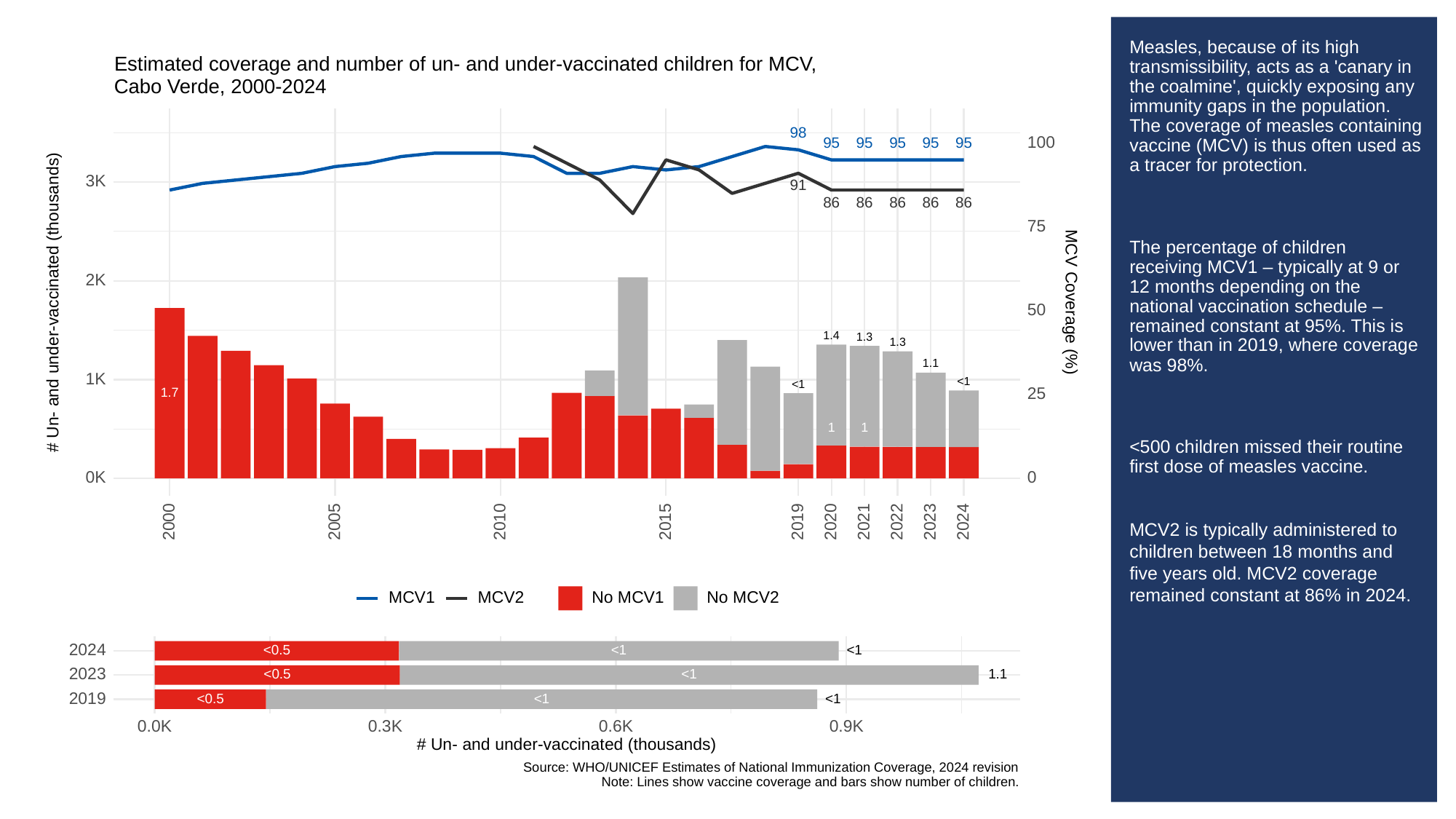

# Measles, because of its high transmissibility, acts as a 'canary in the coalmine', quickly exposing any immunity gaps in the population. The coverage of measles containing vaccine (MCV) is thus often used as a tracer for protection.

The percentage of children receiving MCV1 – typically at 9 or 12 months depending on the national vaccination schedule – remained constant at 95%. This is lower than in 2019, where coverage was 98%.

<500 children missed their routine first dose of measles vaccine.

MCV2 is typically administered to children between 18 months and five years old. MCV2 coverage remained constant at 86% in 2024.

Estimated coverage and number of un- and under-vaccinated children for MCV,
Cabo Verde, 2000-2024

98

100
95
95
95
95
95

3K
91

86
86
86
86
86
75

2K

# Un- and under-vaccinated (thousands)
MCV Coverage (%)
50

1.4
1.3

1.3

1.1

1K
<1

<1
25
1.7

1
1

0K
0

2023
2000
2005
2010
2015
2019
2020
2021
2022
2024

MCV1
MCV2
No MCV1
No MCV2

2024
<0.5
<1
<1

2023
<0.5
<1
1.1

2019
<0.5
<1
<1

0.3K
0.0K
0.6K
0.9K
# Un- and under-vaccinated (thousands)
Source: WHO/UNICEF Estimates of National Immunization Coverage, 2024 revision
Note: Lines show vaccine coverage and bars show number of children.